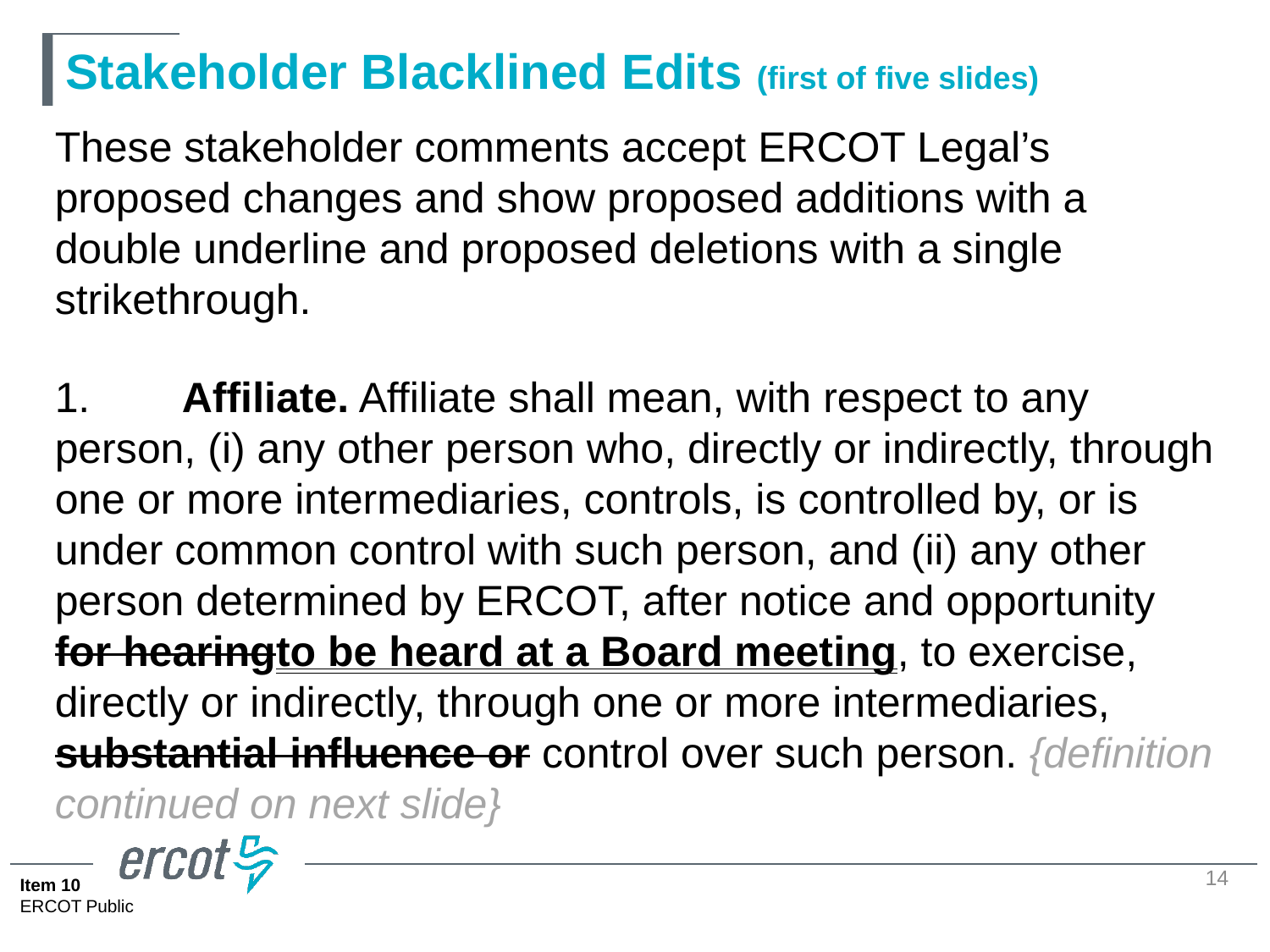

# Stakeholder Blacklined Edits (first of five slides)
These stakeholder comments accept ERCOT Legal’s proposed changes and show proposed additions with a double underline and proposed deletions with a single strikethrough.

1. 	Affiliate. Affiliate shall mean, with respect to any person, (i) any other person who, directly or indirectly, through one or more intermediaries, controls, is controlled by, or is under common control with such person, and (ii) any other person determined by ERCOT, after notice and opportunity for hearingto be heard at a Board meeting, to exercise, directly or indirectly, through one or more intermediaries, substantial influence or control over such person. {definition continued on next slide}

14